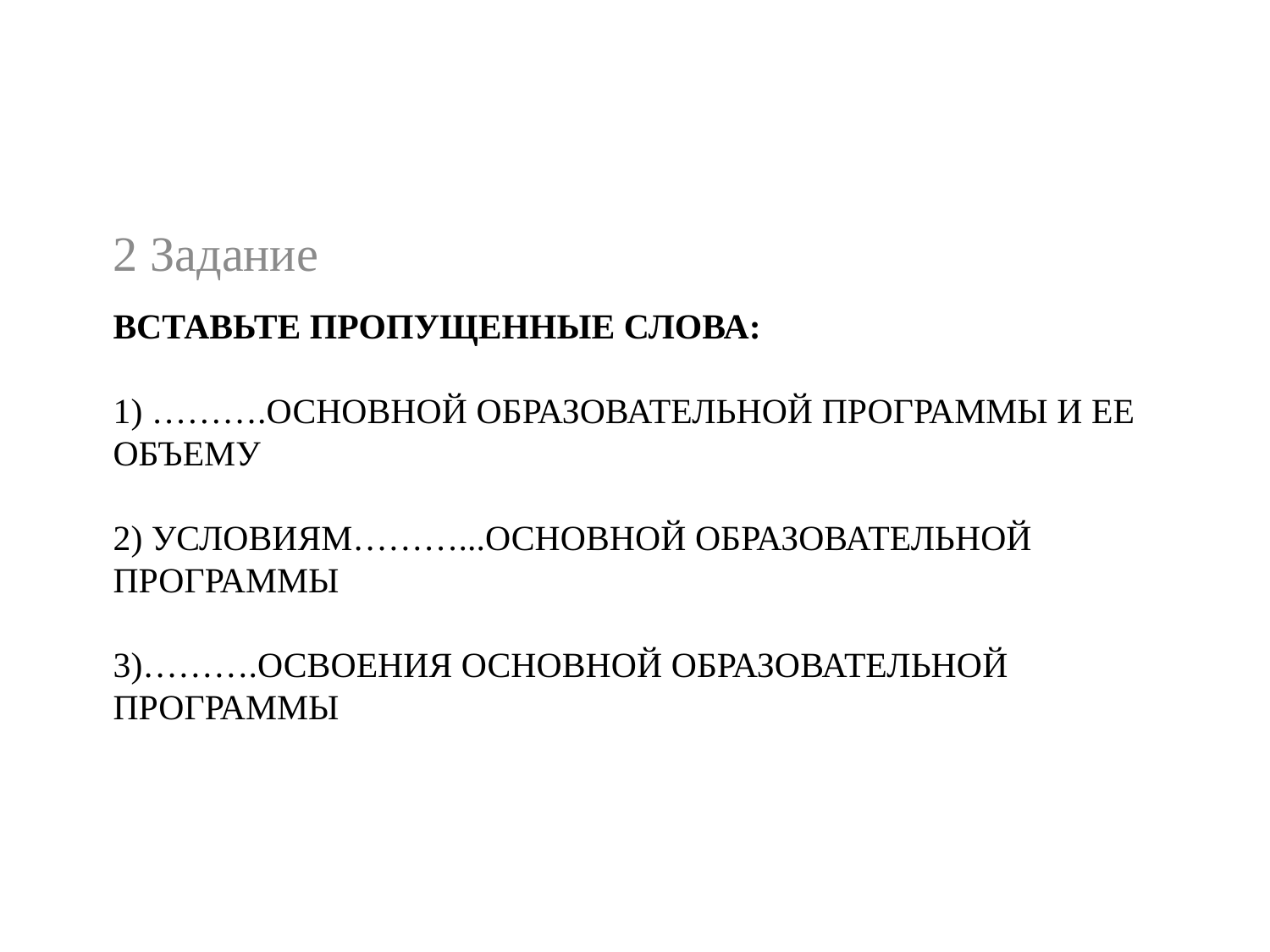

2 Задание
# Вставьте пропущенные слова: 1) ……….основной образовательной Программы и ее объему 2) условиям………...основной образовательной Программы 3)……….освоения основной образовательной Программы